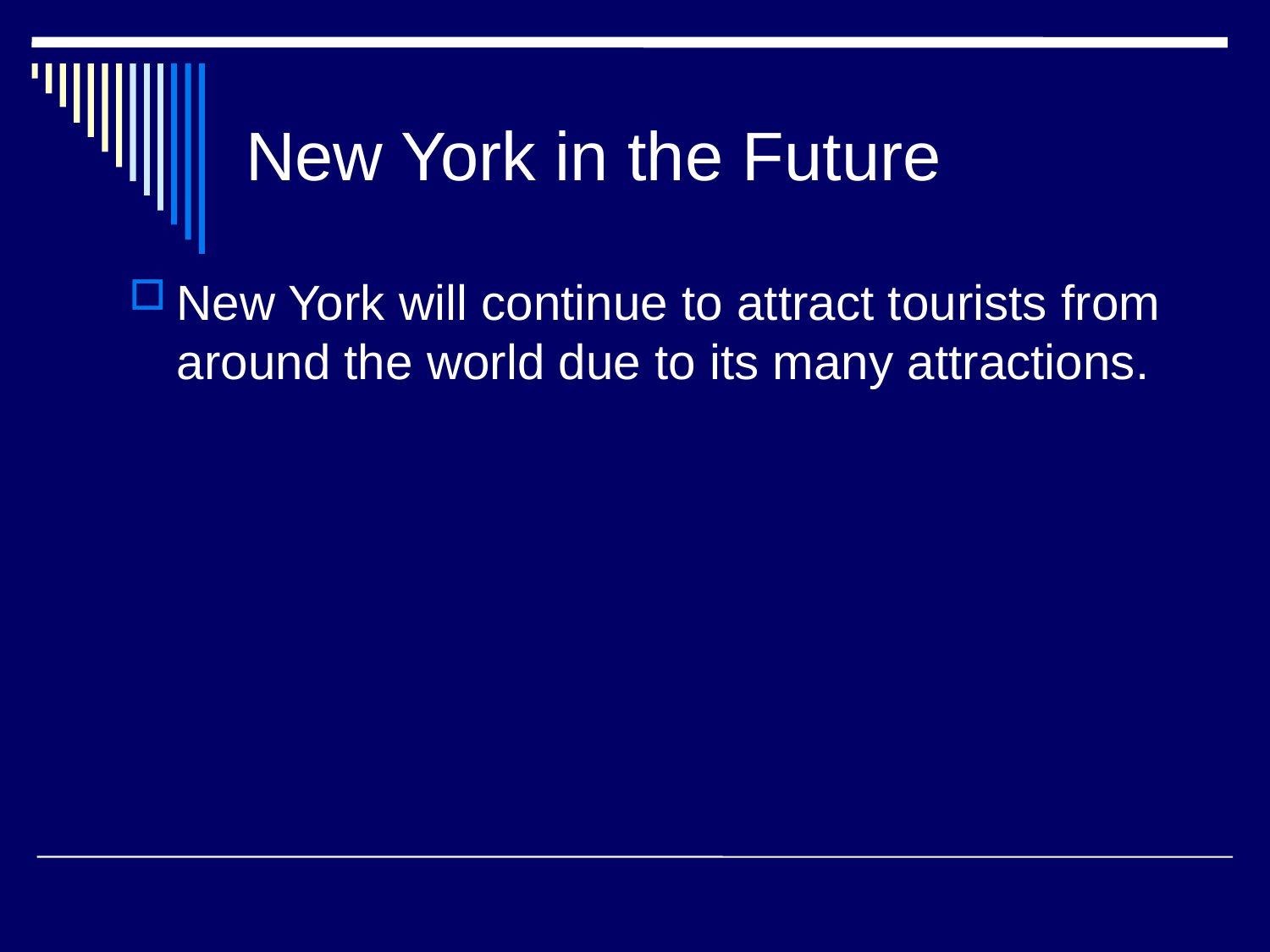

# New York in the Future
New York will continue to attract tourists from around the world due to its many attractions.